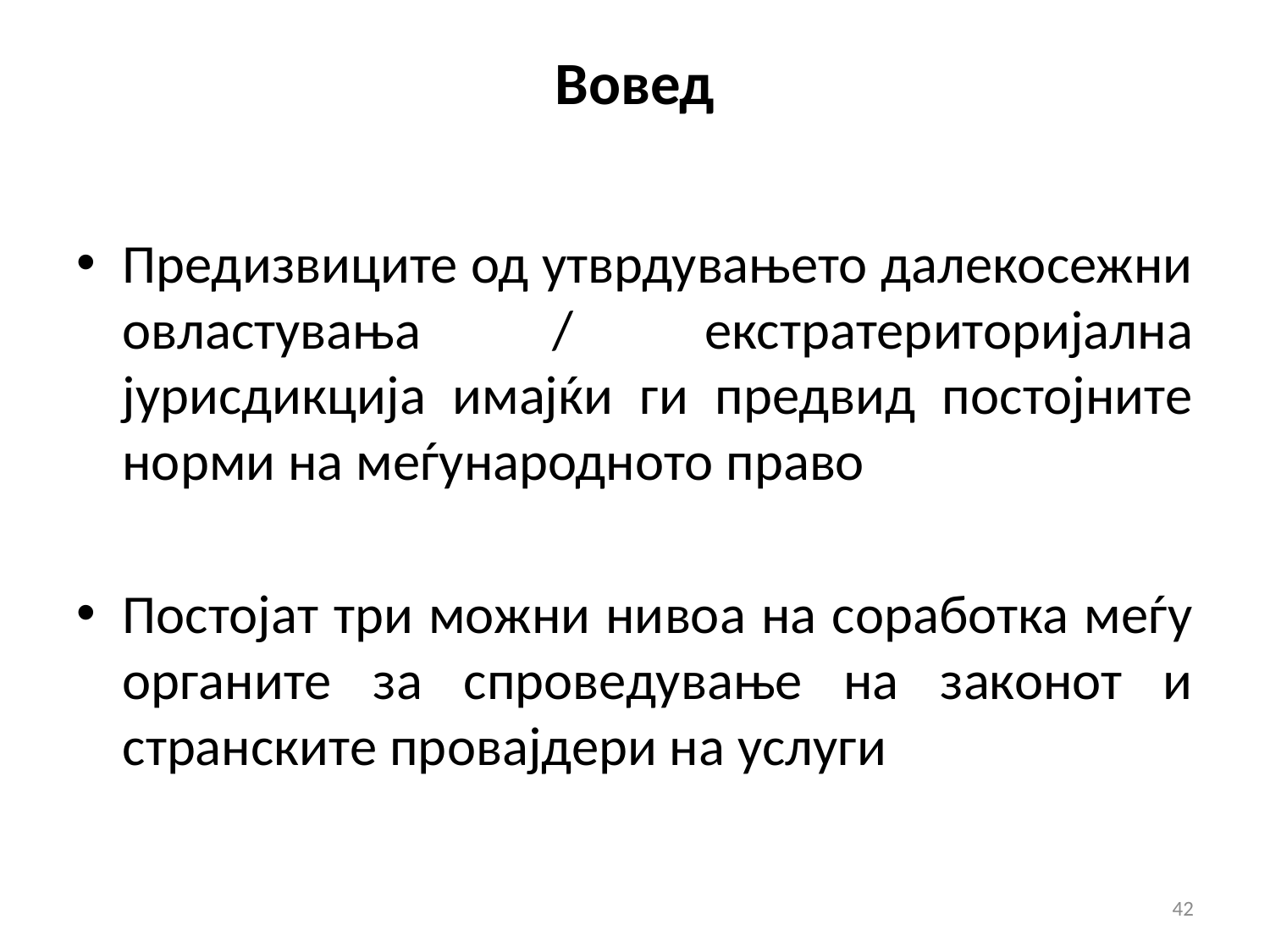

# Вовед
Предизвиците од утврдувањето далекосежни овластувања / екстратериторијална јурисдикција имајќи ги предвид постојните норми на меѓународното право

Постојат три можни нивоа на соработка меѓу органите за спроведување на законот и странските провајдери на услуги

42